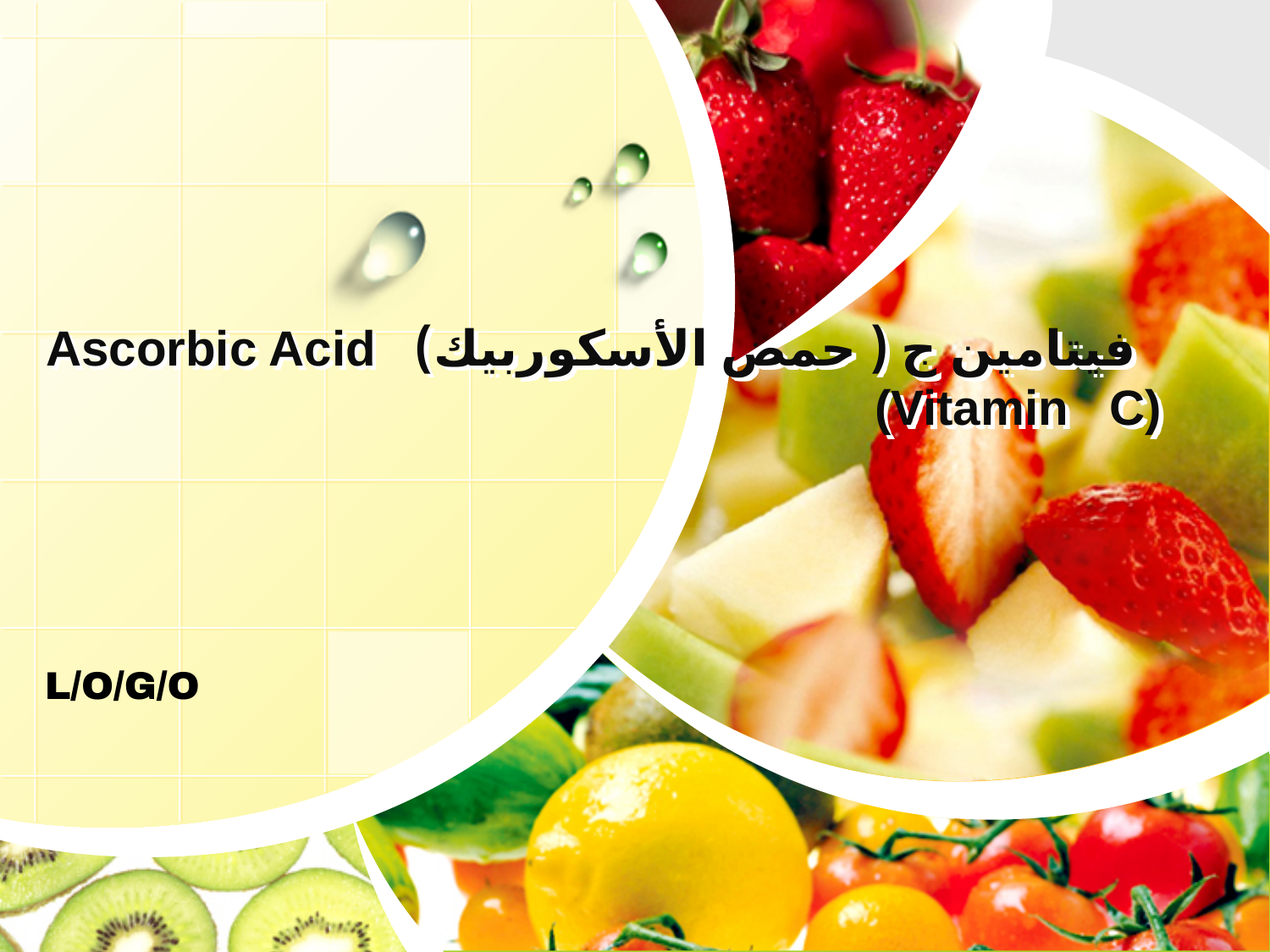

# فيتامين ج ( حمض الأسكوربيك)   Ascorbic Acid (Vitamin   C)